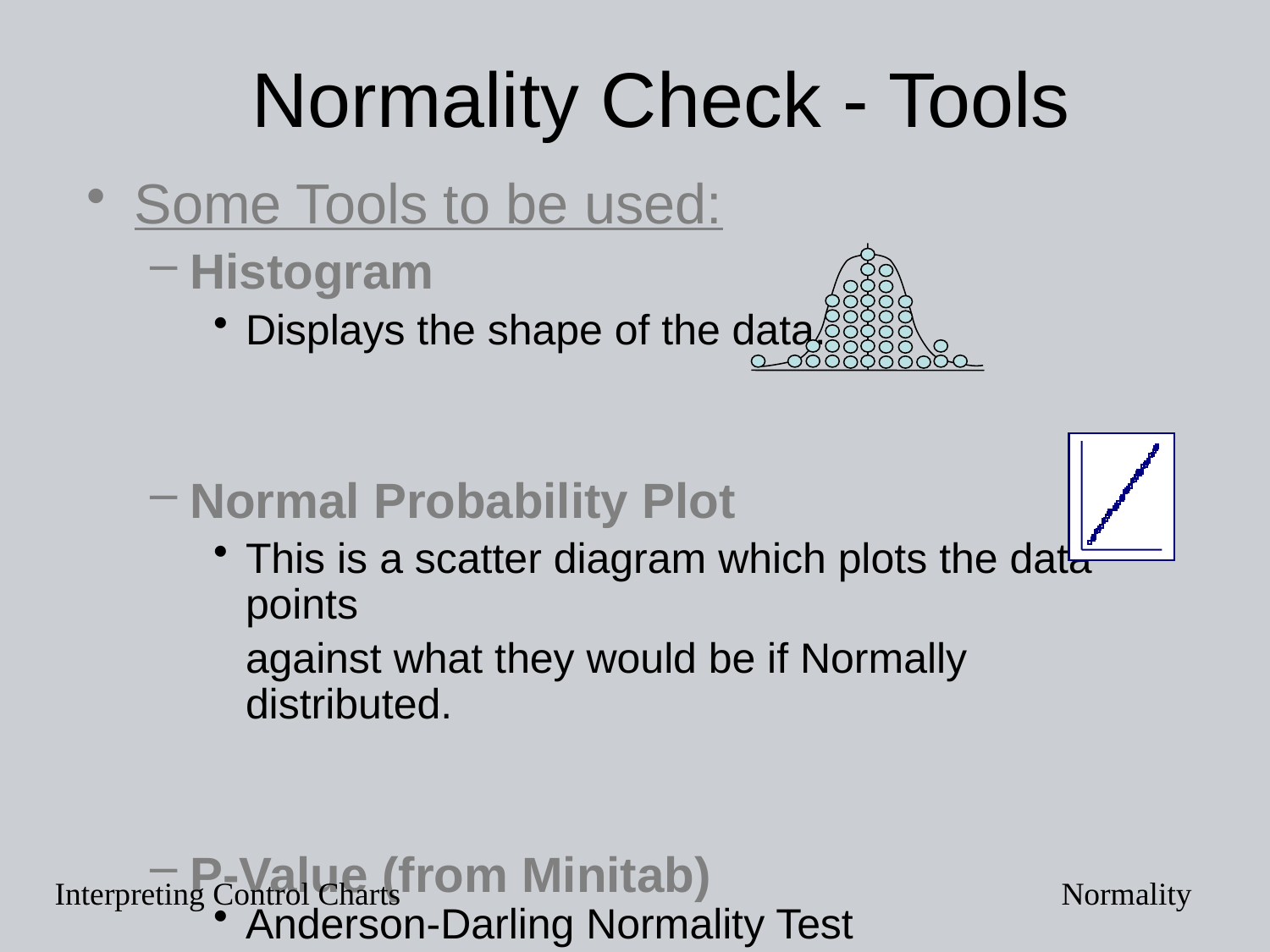

# Normality Check - Tools
Some Tools to be used:
Histogram
Displays the shape of the data.

Normal Probability Plot
This is a scatter diagram which plots the data points
	against what they would be if Normally distributed.

P-Value (from Minitab)
Anderson-Darling Normality Test
If p < 0.05, the data may NOT be Normally Distributed.

Normality
Interpreting Control Charts